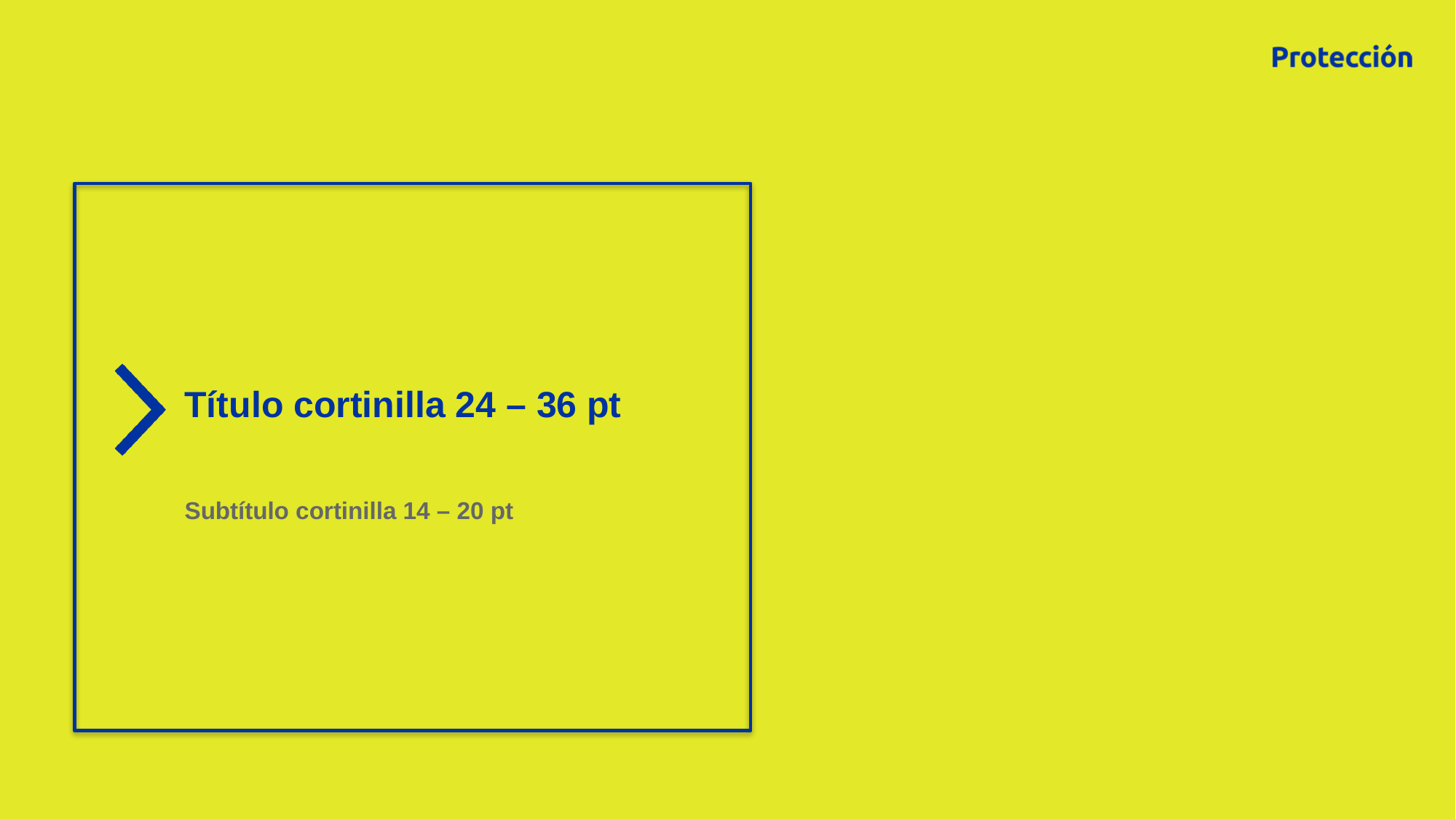

# Título cortinilla 24 – 36 pt
Subtítulo cortinilla 14 – 20 pt